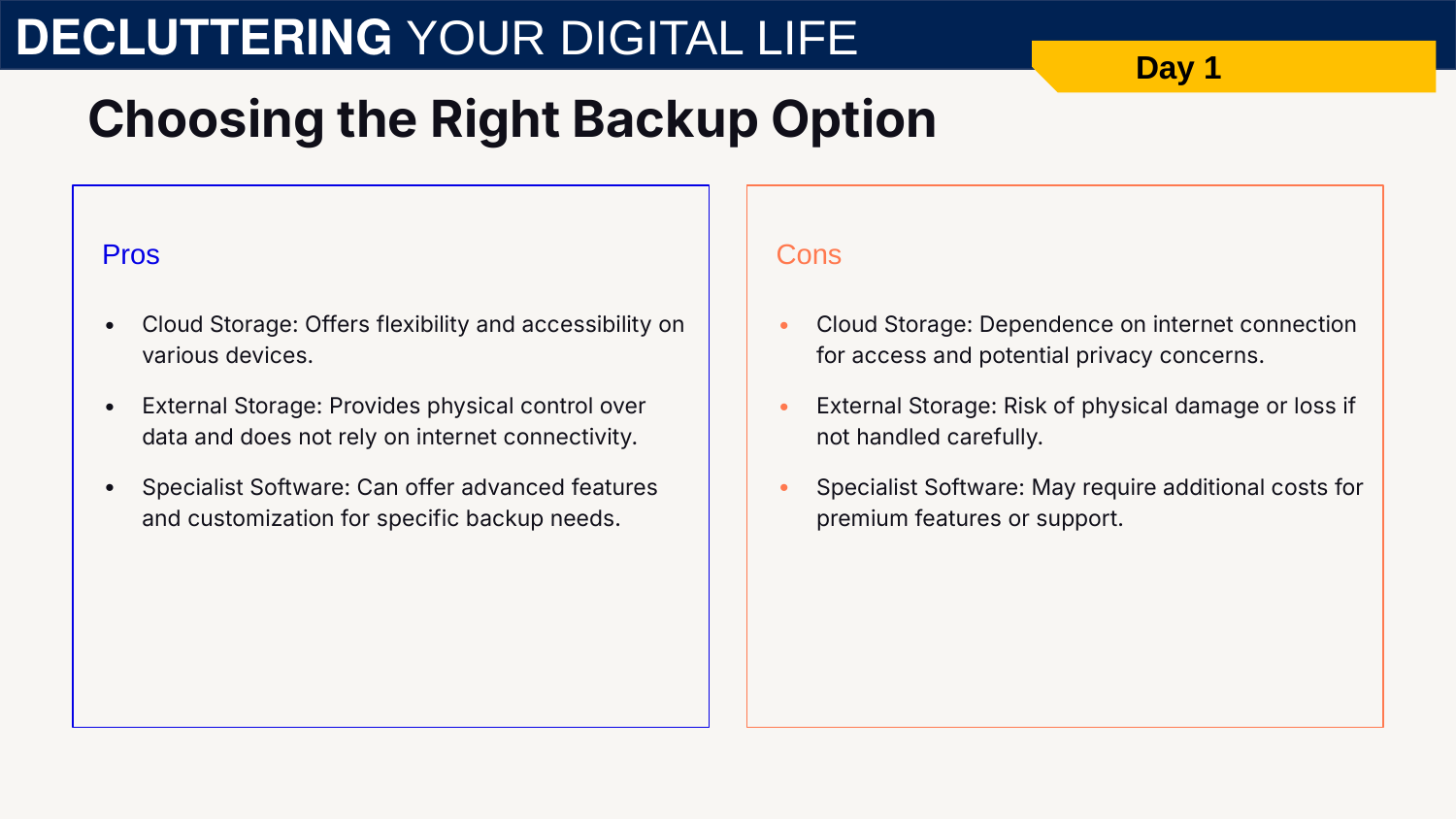

DECLUTTERING YOUR DIGITAL LIFE
Day 1

# Choosing the Right Backup Option
Pros

Cons
Cloud Storage: Offers flexibility and accessibility on various devices.
External Storage: Provides physical control over data and does not rely on internet connectivity.
Specialist Software: Can offer advanced features and customization for specific backup needs.
Cloud Storage: Dependence on internet connection for access and potential privacy concerns.
External Storage: Risk of physical damage or loss if not handled carefully.
Specialist Software: May require additional costs for premium features or support.